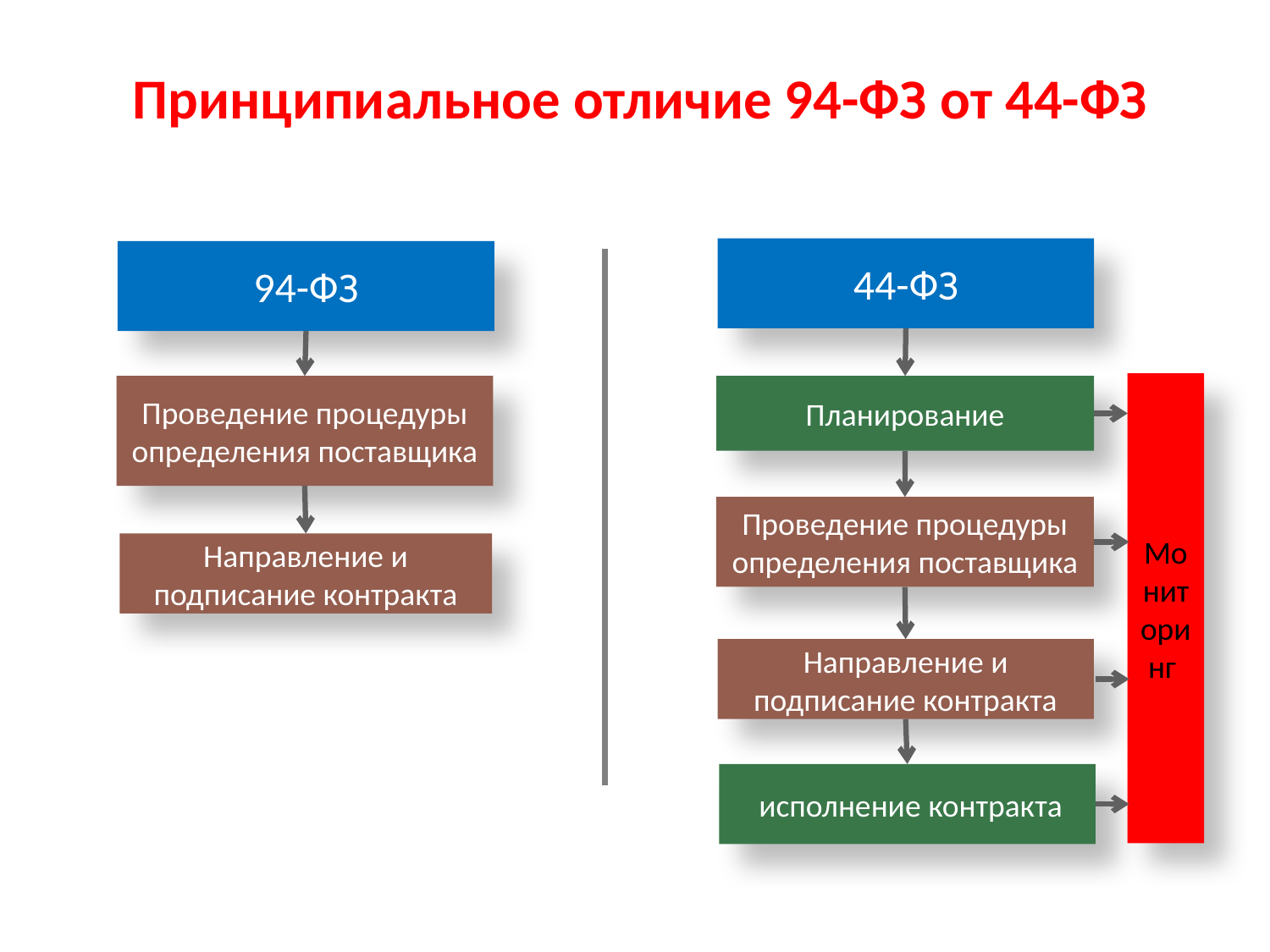

Принципиальное отличие 94-ФЗ от 44-ФЗ
44-ФЗ
Мониторинг
Планирование
Проведение процедуры определения поставщика
Направление и подписание контракта
 исполнение контракта
94-ФЗ
Проведение процедуры определения поставщика
Направление и подписание контракта